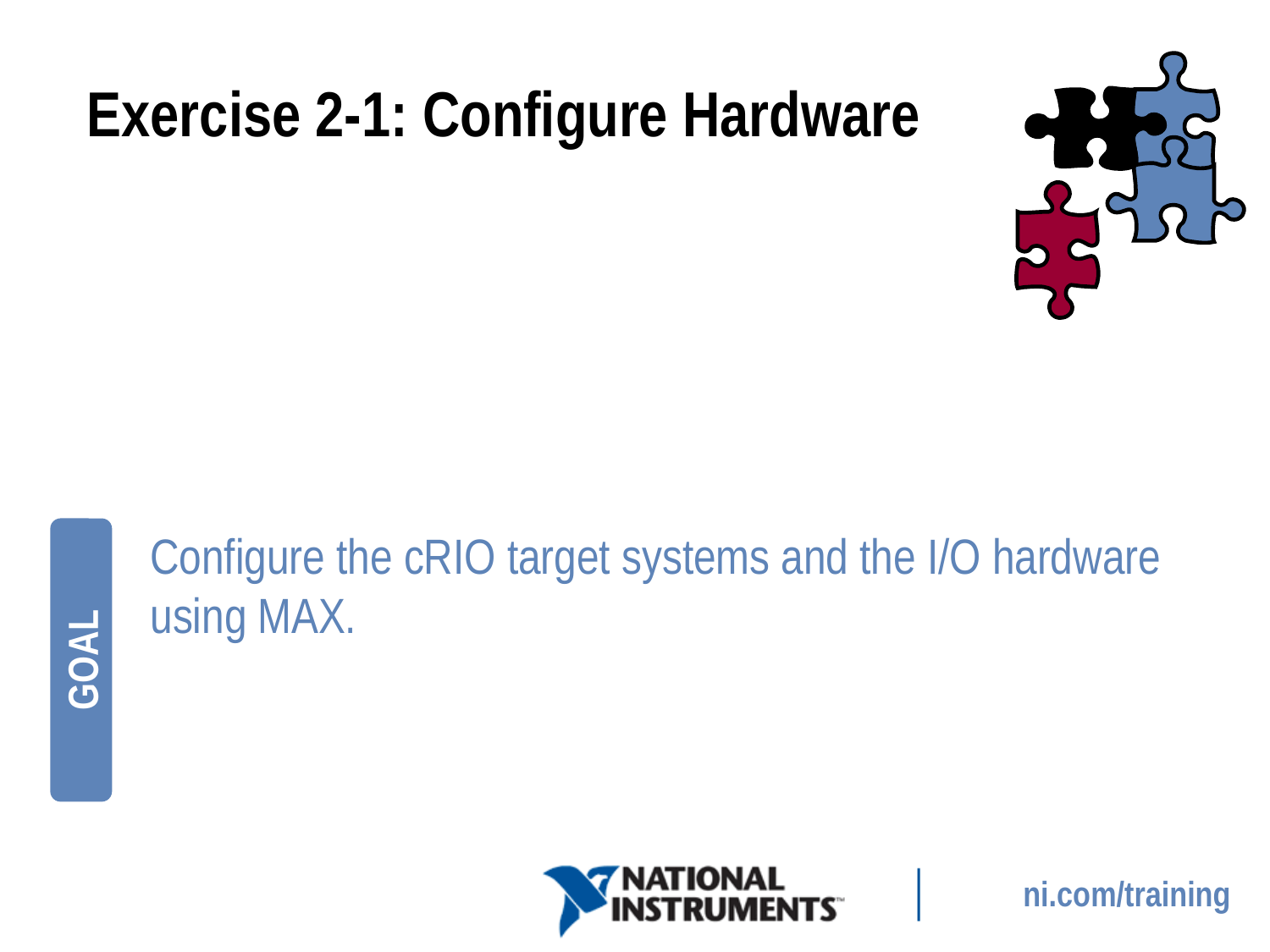

# Exercise 2-1: Configure Hardware

Configure the cRIO target systems and the I/O hardware using MAX.